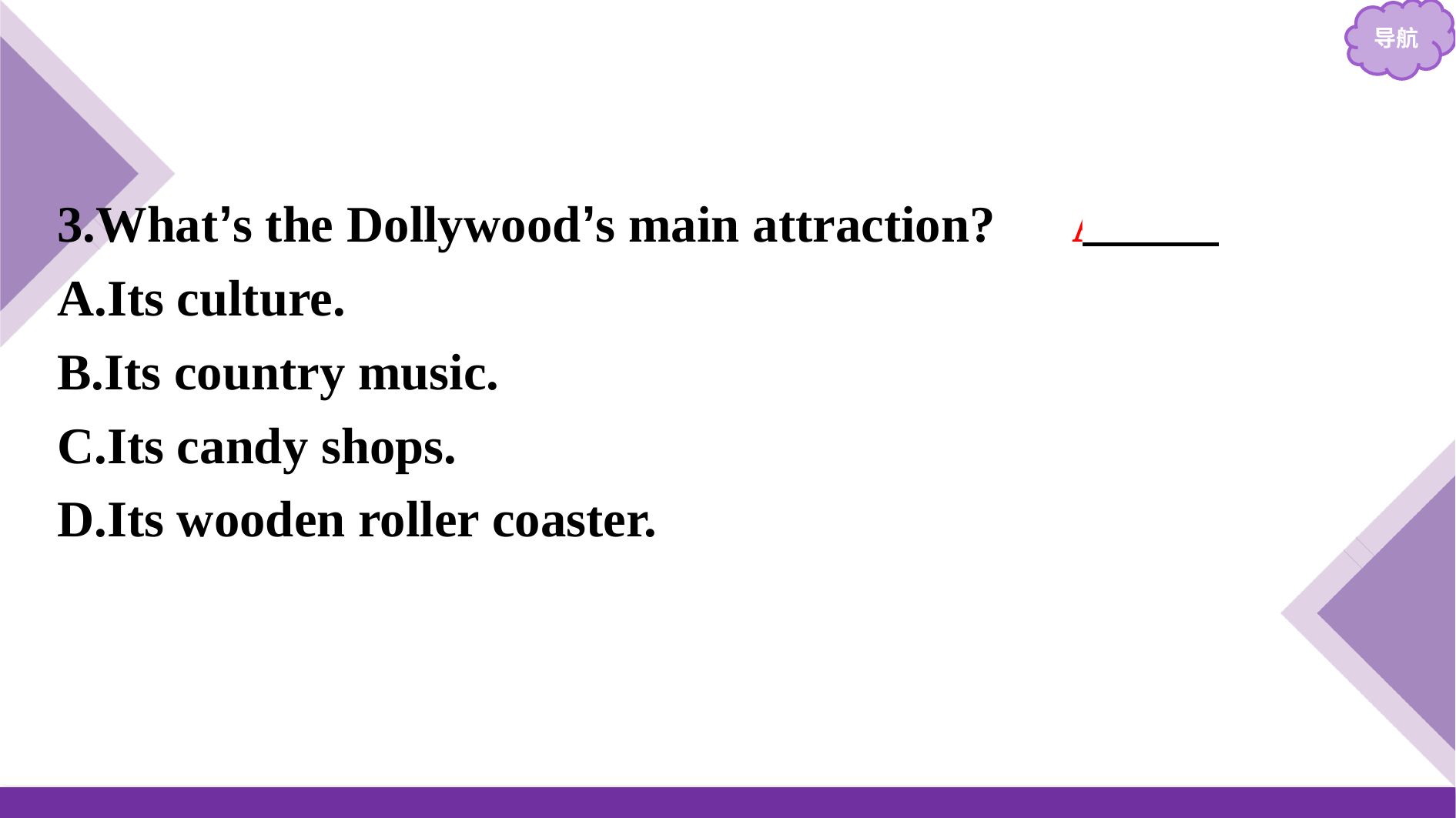

3.What’s the Dollywood’s main attraction?　A
A.Its culture.
B.Its country music.
C.Its candy shops.
D.Its wooden roller coaster.